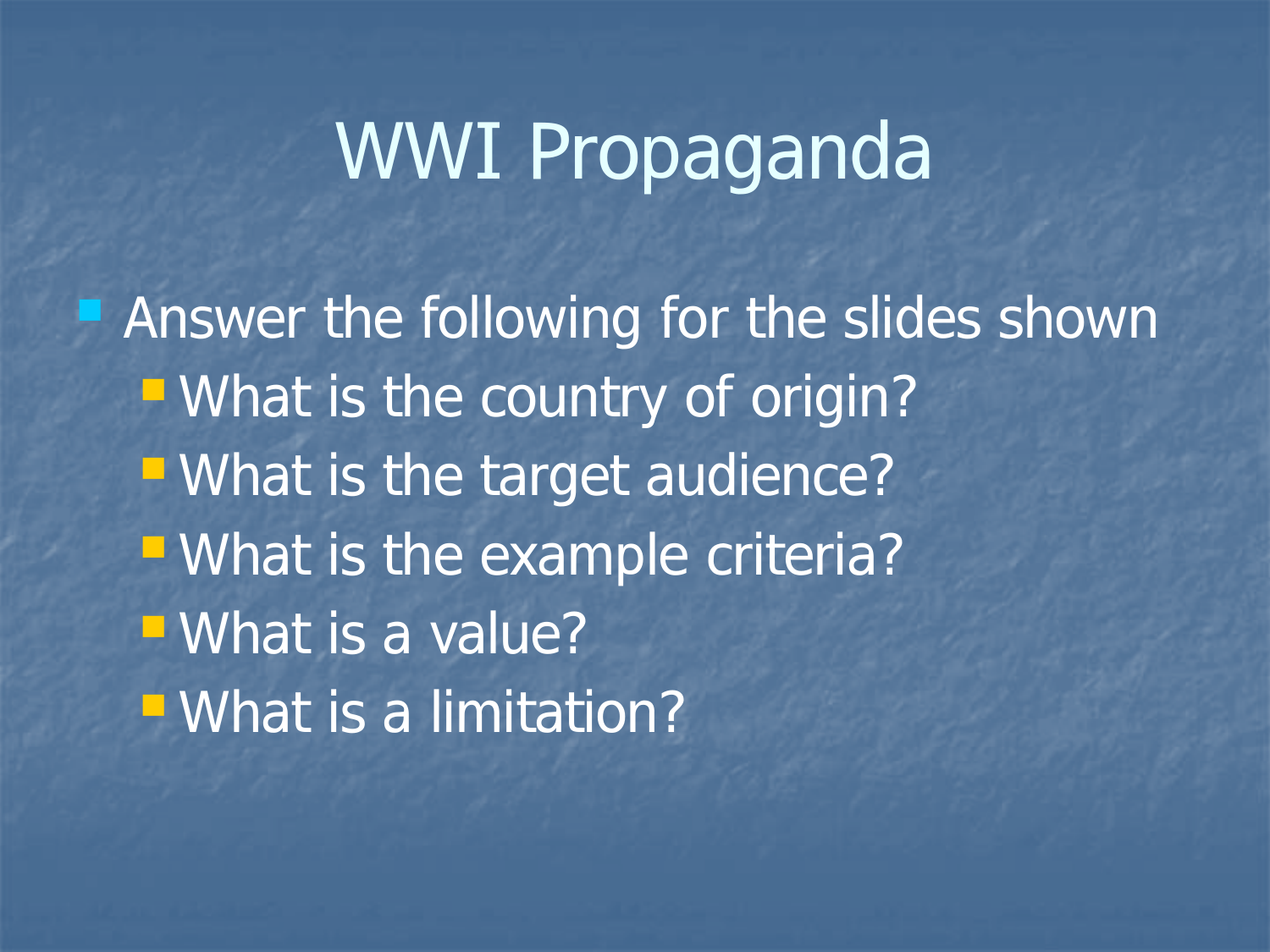

# WWI Propaganda
Answer the following for the slides shown
What is the country of origin?
What is the target audience?
What is the example criteria?
What is a value?
What is a limitation?